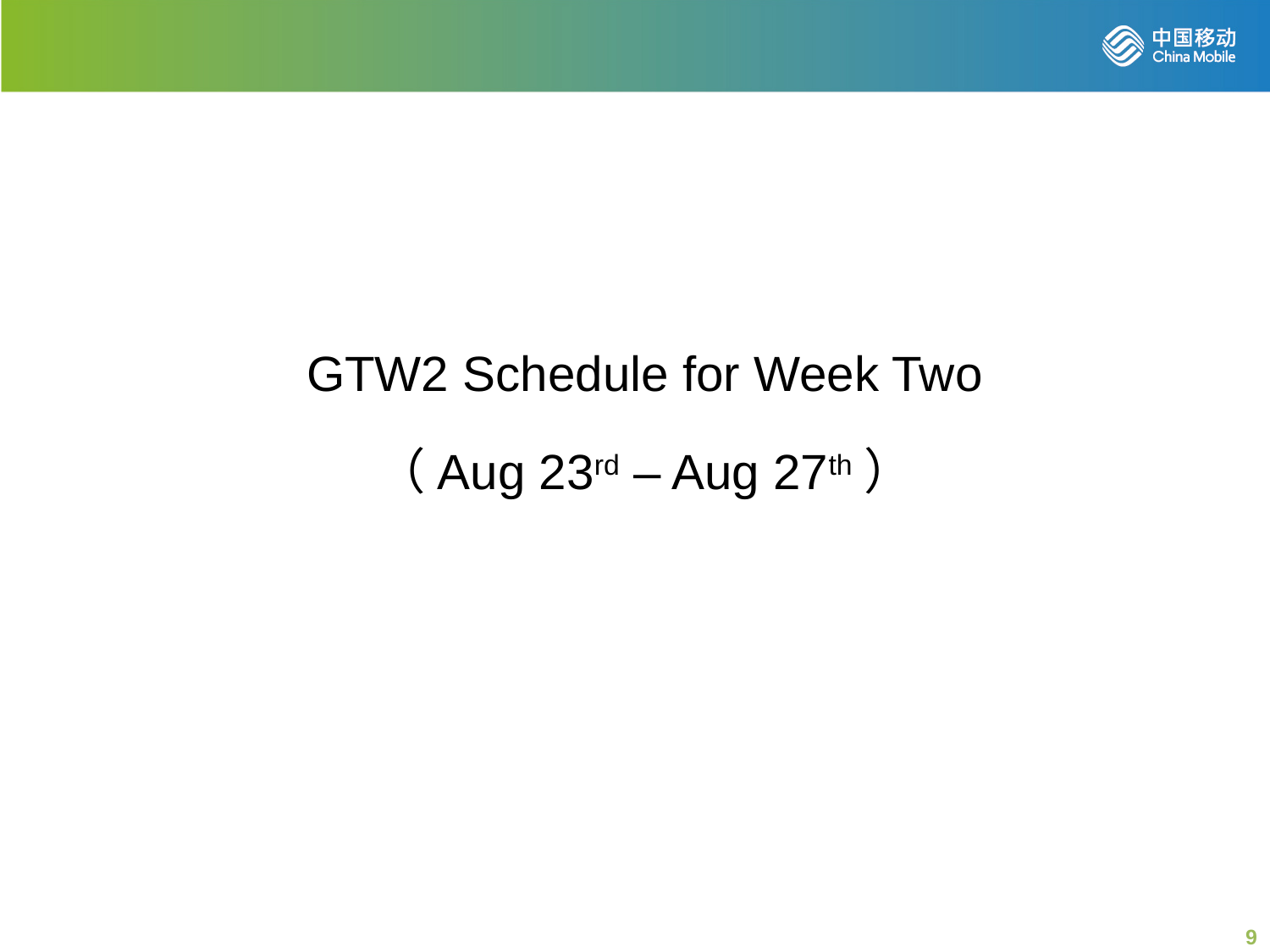

GTW2 Schedule for Week Two
（Aug 23rd – Aug 27th）